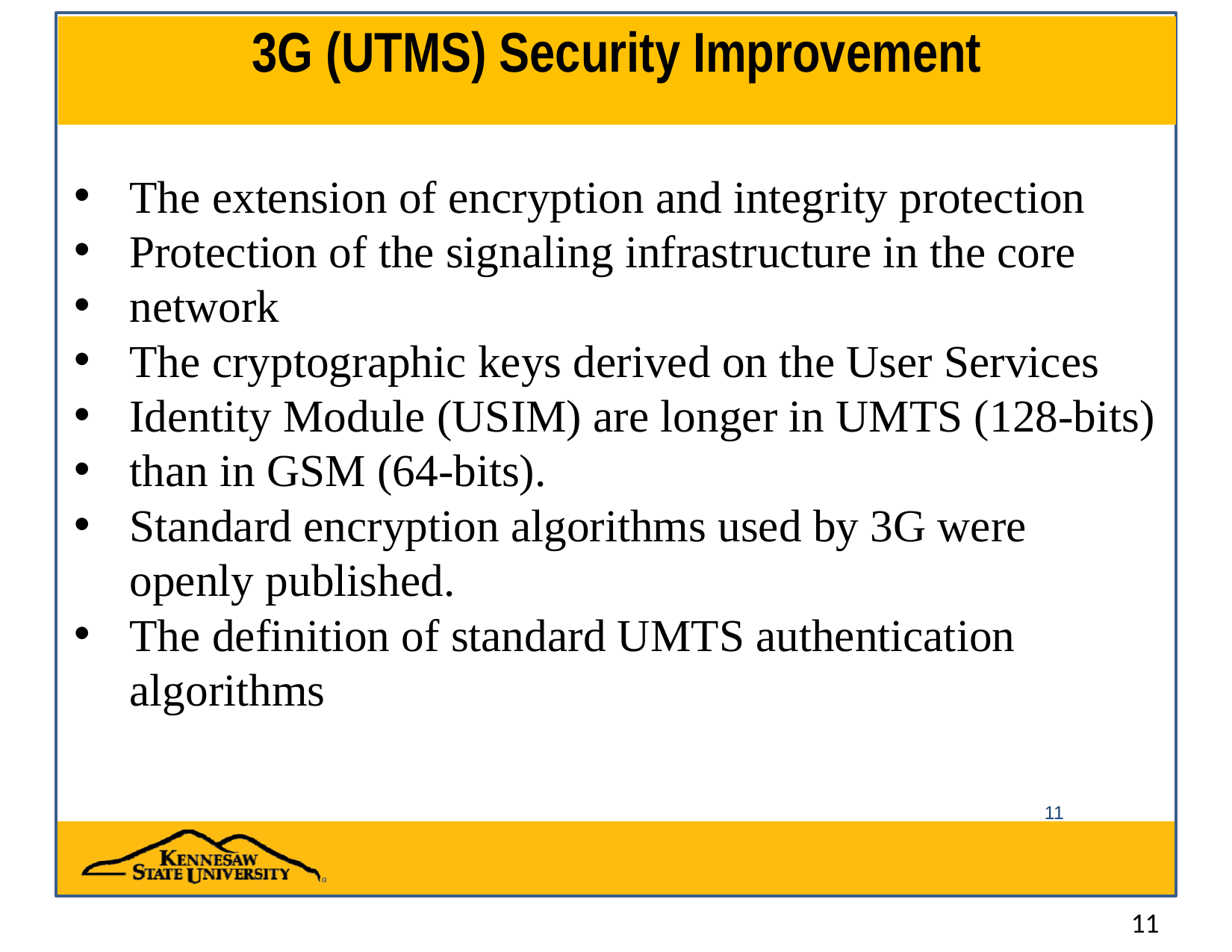

# 3G (UTMS) Security Improvement
The extension of encryption and integrity protection
Protection of the signaling infrastructure in the core
network
The cryptographic keys derived on the User Services
Identity Module (USIM) are longer in UMTS (128-bits)
than in GSM (64-bits).
Standard encryption algorithms used by 3G were openly published.
The definition of standard UMTS authentication algorithms
11